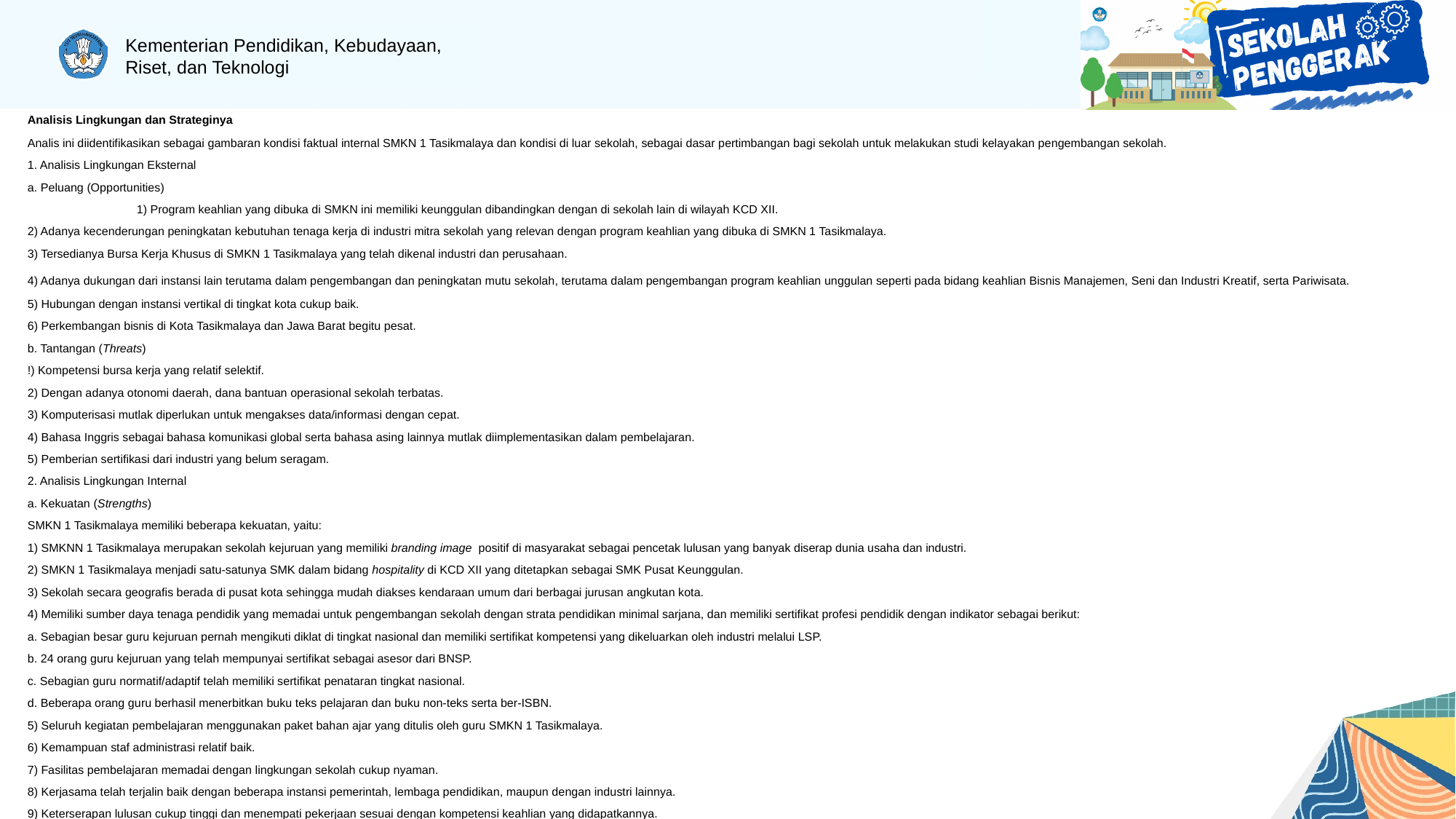

Analisis Lingkungan dan Strateginya
Analis ini diidentifikasikan sebagai gambaran kondisi faktual internal SMKN 1 Tasikmalaya dan kondisi di luar sekolah, sebagai dasar pertimbangan bagi sekolah untuk melakukan studi kelayakan pengembangan sekolah.
1. Analisis Lingkungan Eksternal
a. Peluang (Opportunities)
	1) Program keahlian yang dibuka di SMKN ini memiliki keunggulan dibandingkan dengan di sekolah lain di wilayah KCD XII.
2) Adanya kecenderungan peningkatan kebutuhan tenaga kerja di industri mitra sekolah yang relevan dengan program keahlian yang dibuka di SMKN 1 Tasikmalaya.
3) Tersedianya Bursa Kerja Khusus di SMKN 1 Tasikmalaya yang telah dikenal industri dan perusahaan.
4) Adanya dukungan dari instansi lain terutama dalam pengembangan dan peningkatan mutu sekolah, terutama dalam pengembangan program keahlian unggulan seperti pada bidang keahlian Bisnis Manajemen, Seni dan Industri Kreatif, serta Pariwisata.
5) Hubungan dengan instansi vertikal di tingkat kota cukup baik.
6) Perkembangan bisnis di Kota Tasikmalaya dan Jawa Barat begitu pesat.
b. Tantangan (Threats)
!) Kompetensi bursa kerja yang relatif selektif.
2) Dengan adanya otonomi daerah, dana bantuan operasional sekolah terbatas.
3) Komputerisasi mutlak diperlukan untuk mengakses data/informasi dengan cepat.
4) Bahasa Inggris sebagai bahasa komunikasi global serta bahasa asing lainnya mutlak diimplementasikan dalam pembelajaran.
5) Pemberian sertifikasi dari industri yang belum seragam.
2. Analisis Lingkungan Internal
a. Kekuatan (Strengths)
SMKN 1 Tasikmalaya memiliki beberapa kekuatan, yaitu:
1) SMKNN 1 Tasikmalaya merupakan sekolah kejuruan yang memiliki branding image  positif di masyarakat sebagai pencetak lulusan yang banyak diserap dunia usaha dan industri.
2) SMKN 1 Tasikmalaya menjadi satu-satunya SMK dalam bidang hospitality di KCD XII yang ditetapkan sebagai SMK Pusat Keunggulan.
3) Sekolah secara geografis berada di pusat kota sehingga mudah diakses kendaraan umum dari berbagai jurusan angkutan kota.
4) Memiliki sumber daya tenaga pendidik yang memadai untuk pengembangan sekolah dengan strata pendidikan minimal sarjana, dan memiliki sertifikat profesi pendidik dengan indikator sebagai berikut:
a. Sebagian besar guru kejuruan pernah mengikuti diklat di tingkat nasional dan memiliki sertifikat kompetensi yang dikeluarkan oleh industri melalui LSP.
b. 24 orang guru kejuruan yang telah mempunyai sertifikat sebagai asesor dari BNSP.
c. Sebagian guru normatif/adaptif telah memiliki sertifikat penataran tingkat nasional.
d. Beberapa orang guru berhasil menerbitkan buku teks pelajaran dan buku non-teks serta ber-ISBN.
5) Seluruh kegiatan pembelajaran menggunakan paket bahan ajar yang ditulis oleh guru SMKN 1 Tasikmalaya.
6) Kemampuan staf administrasi relatif baik.
7) Fasilitas pembelajaran memadai dengan lingkungan sekolah cukup nyaman.
8) Kerjasama telah terjalin baik dengan beberapa instansi pemerintah, lembaga pendidikan, maupun dengan industri lainnya.
9) Keterserapan lulusan cukup tinggi dan menempati pekerjaan sesuai dengan kompetensi keahlian yang didapatkannya.